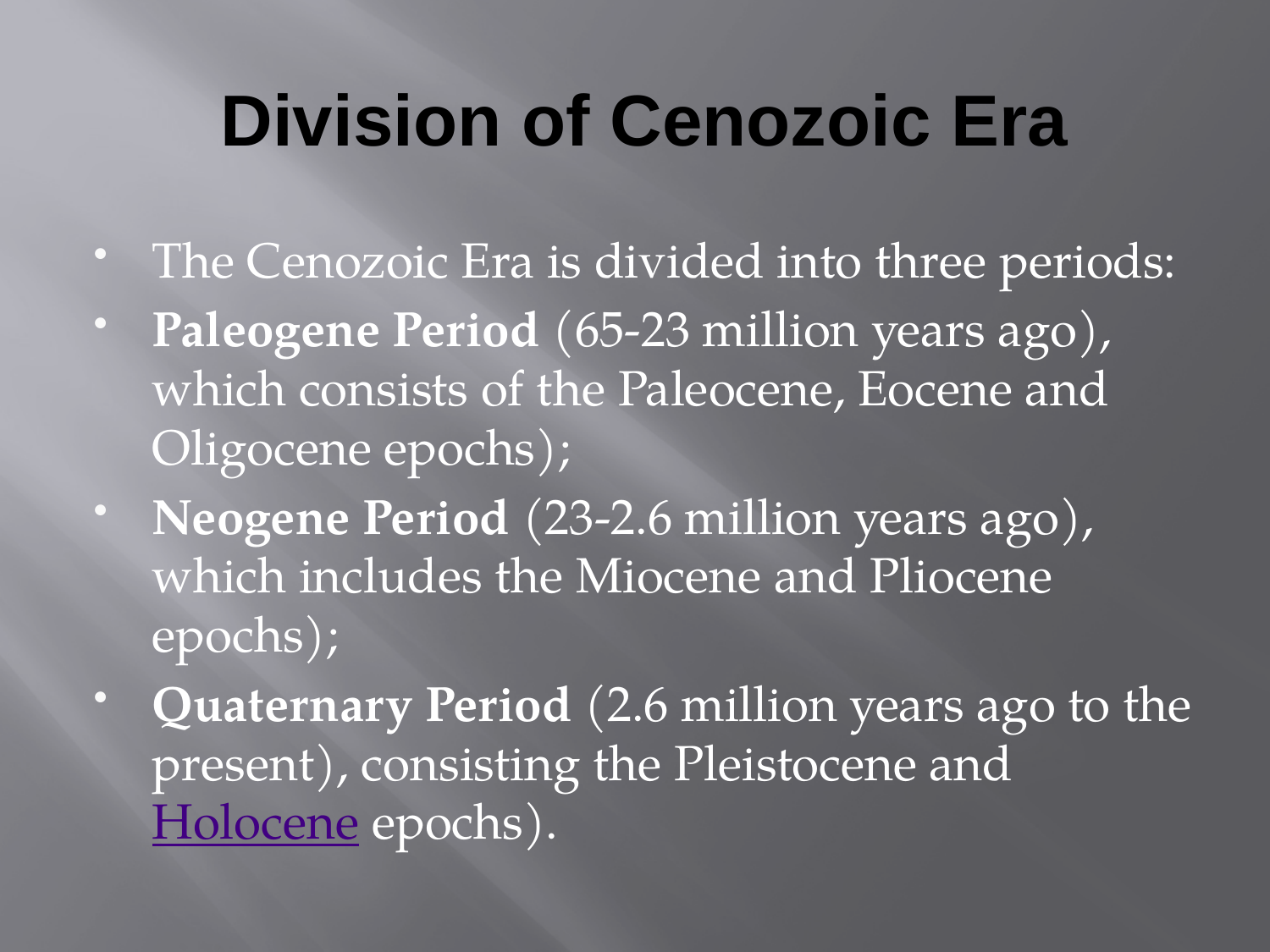

# Division of Cenozoic Era
The Cenozoic Era is divided into three periods:
Paleogene Period (65-23 million years ago), which consists of the Paleocene, Eocene and Oligocene epochs);
Neogene Period (23-2.6 million years ago), which includes the Miocene and Pliocene epochs);
Quaternary Period (2.6 million years ago to the present), consisting the Pleistocene and Holocene epochs).